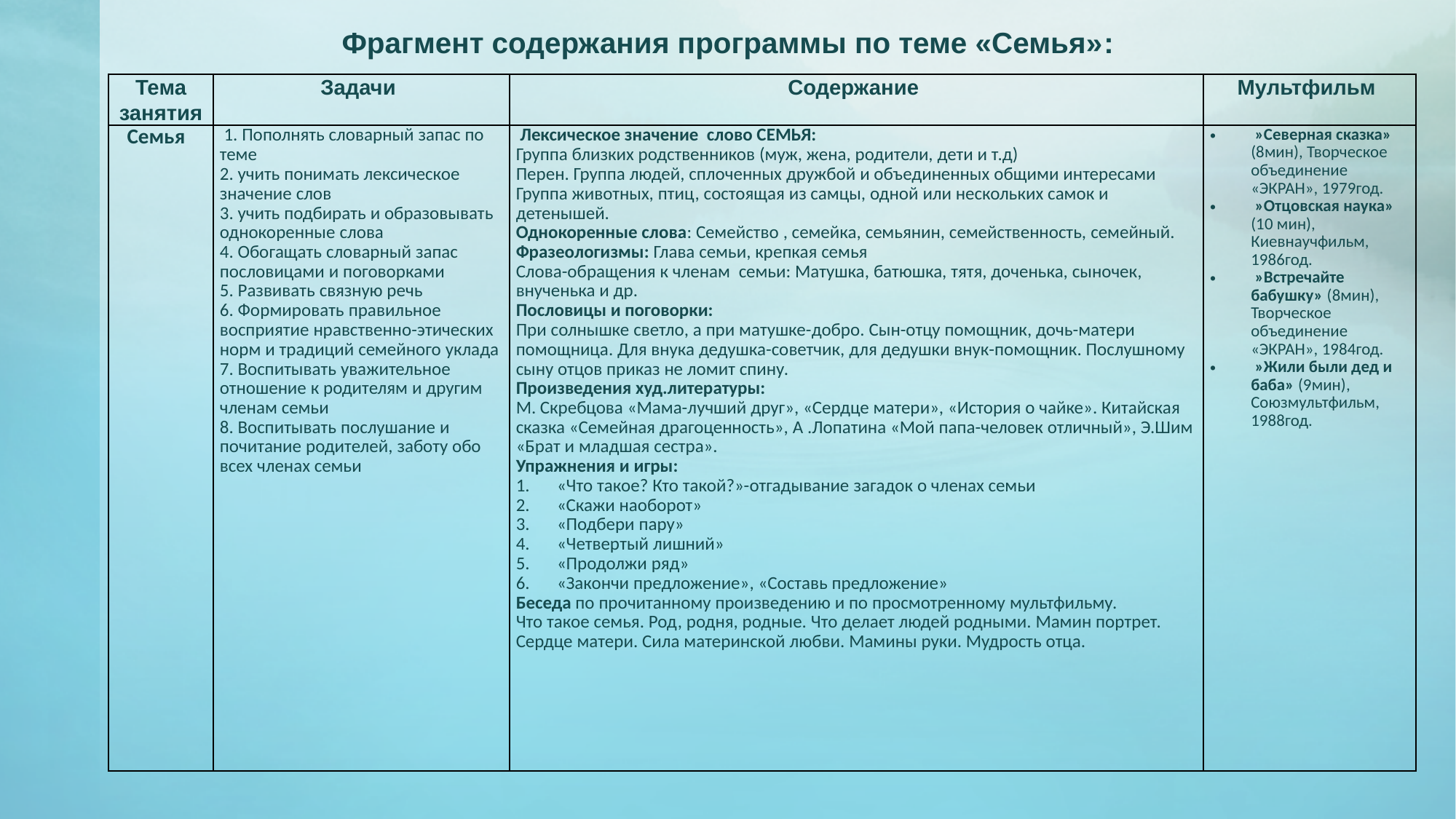

# Фрагмент содержания программы по теме «Семья»:
| Тема занятия | Задачи | Содержание | Мультфильм |
| --- | --- | --- | --- |
| Семья | 1. Пополнять словарный запас по теме 2. учить понимать лексическое значение слов 3. учить подбирать и образовывать однокоренные слова 4. Обогащать словарный запас пословицами и поговорками 5. Развивать связную речь 6. Формировать правильное восприятие нравственно-этических норм и традиций семейного уклада 7. Воспитывать уважительное отношение к родителям и другим членам семьи 8. Воспитывать послушание и почитание родителей, заботу обо всех членах семьи | Лексическое значение слово СЕМЬЯ: Группа близких родственников (муж, жена, родители, дети и т.д) Перен. Группа людей, сплоченных дружбой и объединенных общими интересами Группа животных, птиц, состоящая из самцы, одной или нескольких самок и детенышей. Однокоренные слова: Семейство , семейка, семьянин, семейственность, семейный. Фразеологизмы: Глава семьи, крепкая семья Слова-обращения к членам семьи: Матушка, батюшка, тятя, доченька, сыночек, внученька и др. Пословицы и поговорки: При солнышке светло, а при матушке-добро. Сын-отцу помощник, дочь-матери помощница. Для внука дедушка-советчик, для дедушки внук-помощник. Послушному сыну отцов приказ не ломит спину. Произведения худ.литературы: М. Скребцова «Мама-лучший друг», «Сердце матери», «История о чайке». Китайская сказка «Семейная драгоценность», А .Лопатина «Мой папа-человек отличный», Э.Шим «Брат и младшая сестра». Упражнения и игры: «Что такое? Кто такой?»-отгадывание загадок о членах семьи «Скажи наоборот» «Подбери пару» «Четвертый лишний» «Продолжи ряд» «Закончи предложение», «Составь предложение» Беседа по прочитанному произведению и по просмотренному мультфильму. Что такое семья. Род, родня, родные. Что делает людей родными. Мамин портрет. Сердце матери. Сила материнской любви. Мамины руки. Мудрость отца. | »Северная сказка» (8мин), Творческое объединение «ЭКРАН», 1979год.  »Отцовская наука» (10 мин), Киевнаучфильм, 1986год.  »Встречайте бабушку» (8мин), Творческое объединение «ЭКРАН», 1984год.  »Жили были дед и баба» (9мин), Союзмультфильм, 1988год. |